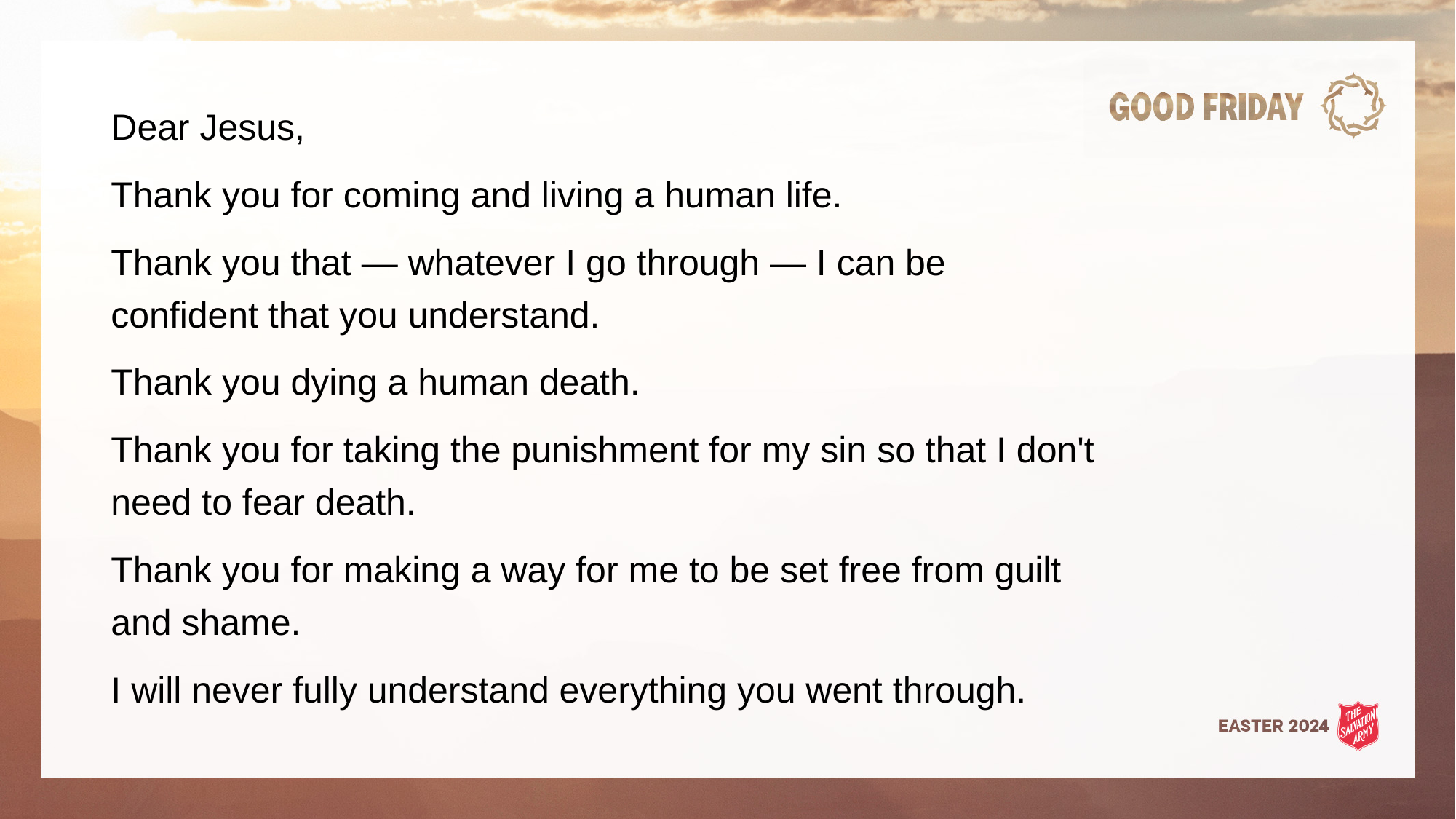

Dear Jesus,
Thank you for coming and living a human life.
Thank you that — whatever I go through — I can be confident that you understand.
Thank you dying a human death.
Thank you for taking the punishment for my sin so that I don't need to fear death.
Thank you for making a way for me to be set free from guilt and shame.
I will never fully understand everything you went through.